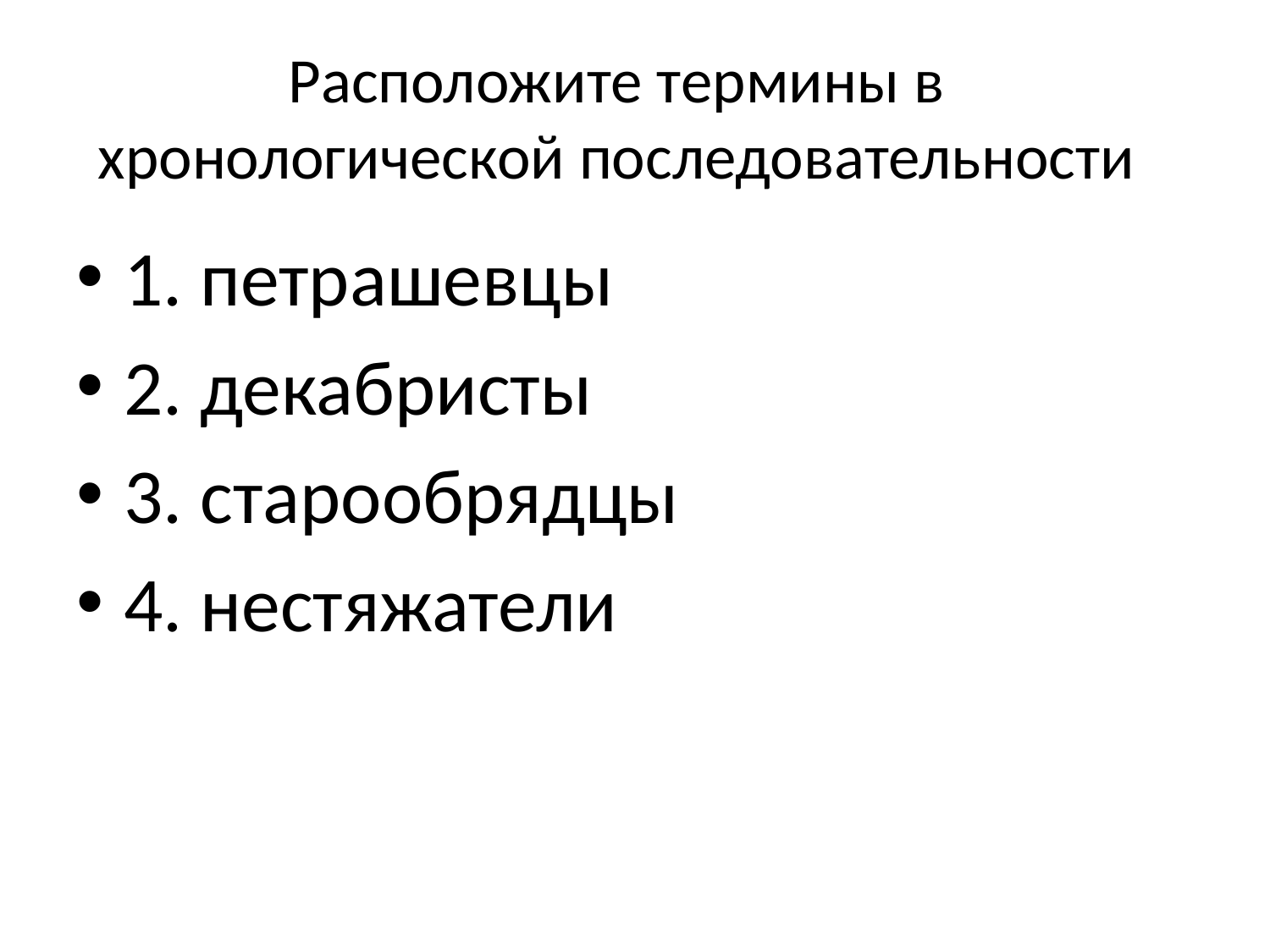

# Расположите термины в хронологической последовательности
1. петрашевцы
2. декабристы
3. старообрядцы
4. нестяжатели